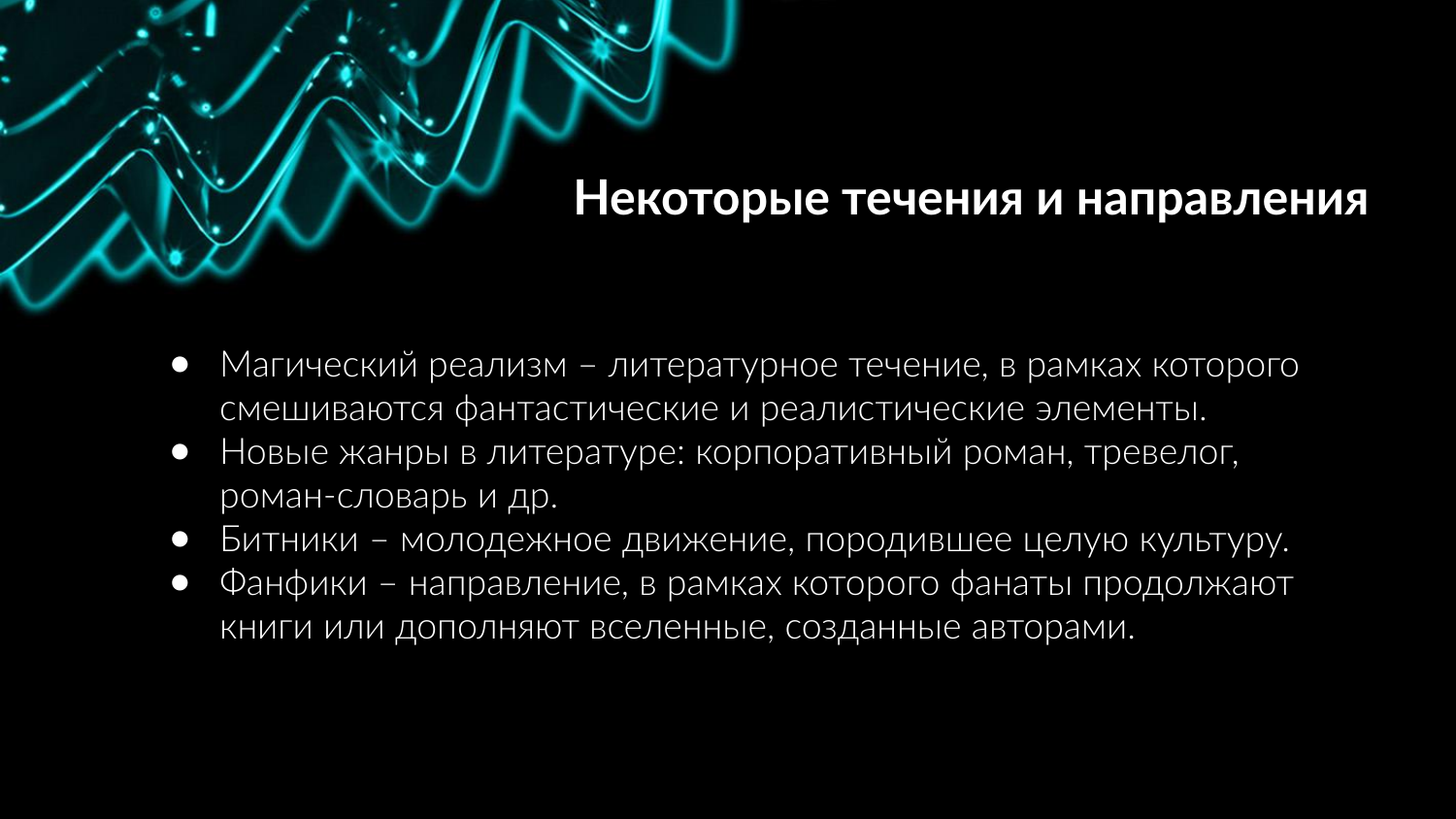

# Некоторые течения и направления

Магический реализм – литературное течение, в рамках которого смешиваются фантастические и реалистические элементы.
Новые жанры в литературе: корпоративный роман, тревелог, роман-словарь и др.
Битники – молодежное движение, породившее целую культуру.
Фанфики – направление, в рамках которого фанаты продолжают книги или дополняют вселенные, созданные авторами.